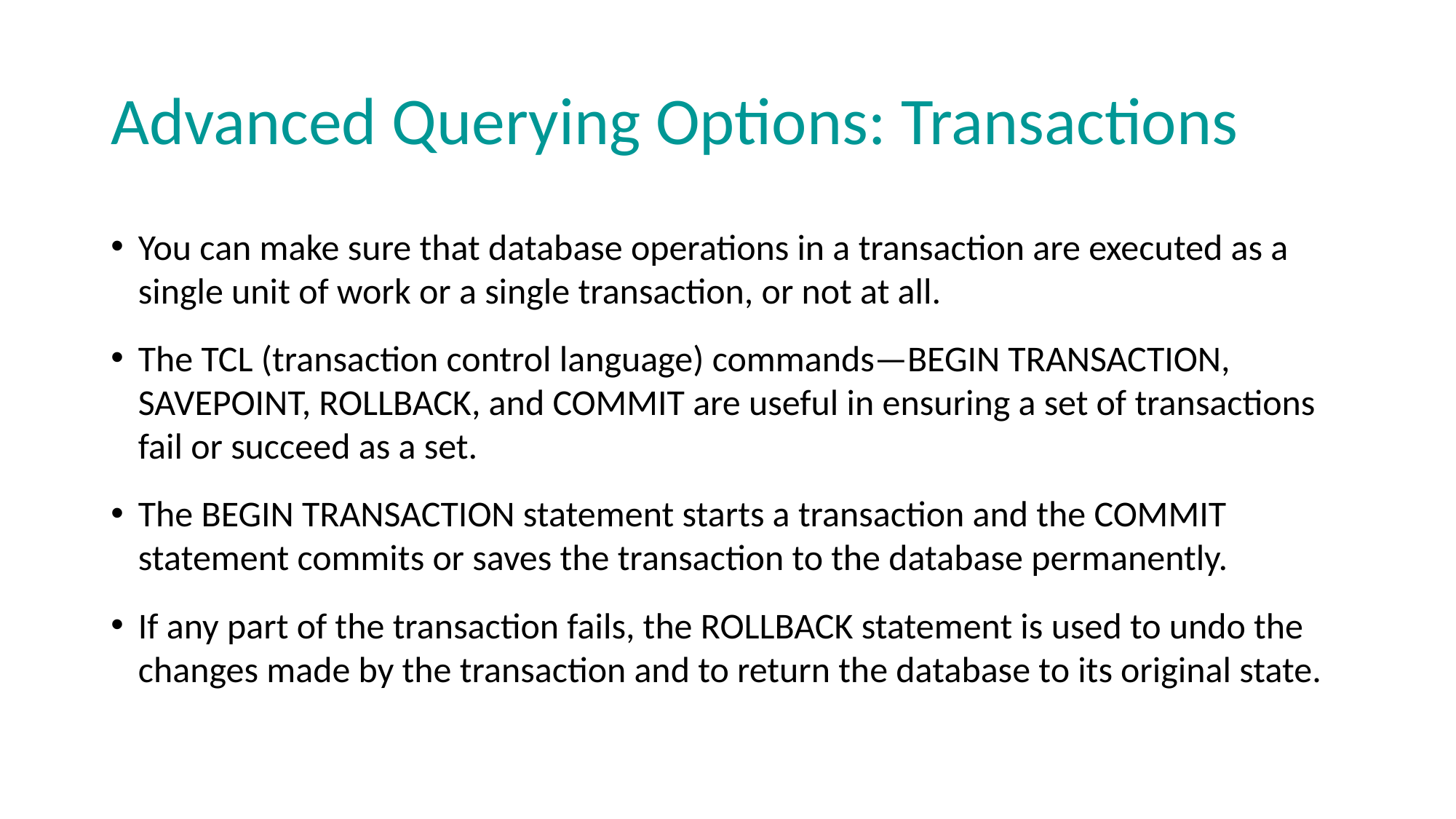

# Advanced Querying Options: Transactions
You can make sure that database operations in a transaction are executed as a single unit of work or a single transaction, or not at all.
The TCL (transaction control language) commands—BEGIN TRANSACTION, SAVEPOINT, ROLLBACK, and COMMIT are useful in ensuring a set of transactions fail or succeed as a set.
The BEGIN TRANSACTION statement starts a transaction and the COMMIT statement commits or saves the transaction to the database permanently.
If any part of the transaction fails, the ROLLBACK statement is used to undo the changes made by the transaction and to return the database to its original state.